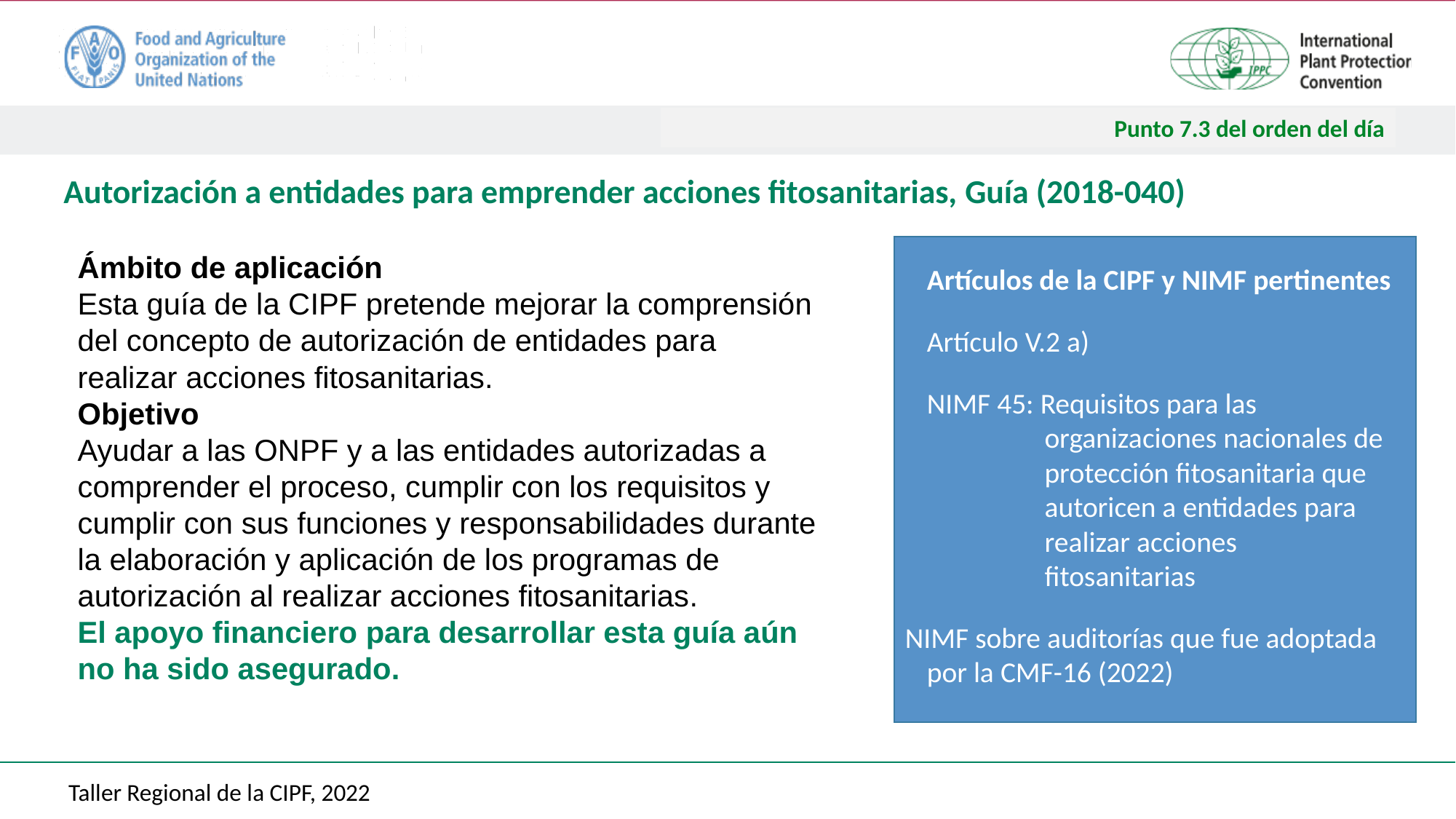

Punto 7.3 del orden del día
# Autorización a entidades para emprender acciones fitosanitarias, Guía (2018-040)

Artículos de la CIPF y NIMF pertinentes
Artículo V.2 a)
NIMF 45: Requisitos para las organizaciones nacionales de protección fitosanitaria que autoricen a entidades para realizar acciones fitosanitarias
NIMF sobre auditorías que fue adoptada por la CMF-16 (2022)

Ámbito de aplicación
Esta guía de la CIPF pretende mejorar la comprensión del concepto de autorización de entidades para realizar acciones fitosanitarias.
Objetivo
Ayudar a las ONPF y a las entidades autorizadas a comprender el proceso, cumplir con los requisitos y cumplir con sus funciones y responsabilidades durante la elaboración y aplicación de los programas de autorización al realizar acciones fitosanitarias.
El apoyo financiero para desarrollar esta guía aún no ha sido asegurado.
Taller Regional de la CIPF, 2022